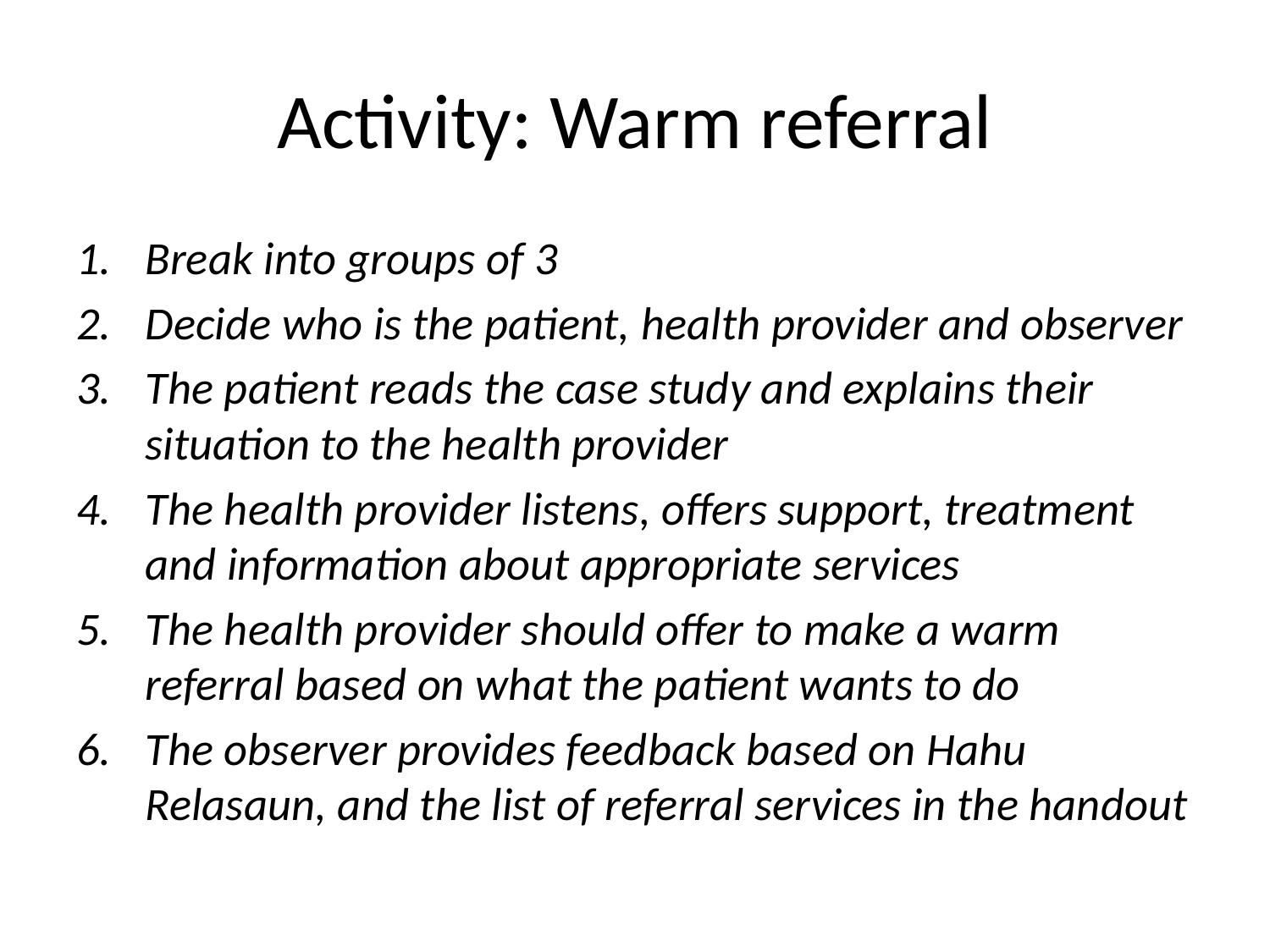

# Activity: Warm referral
Break into groups of 3
Decide who is the patient, health provider and observer
The patient reads the case study and explains their situation to the health provider
The health provider listens, offers support, treatment and information about appropriate services
The health provider should offer to make a warm referral based on what the patient wants to do
The observer provides feedback based on Hahu Relasaun, and the list of referral services in the handout